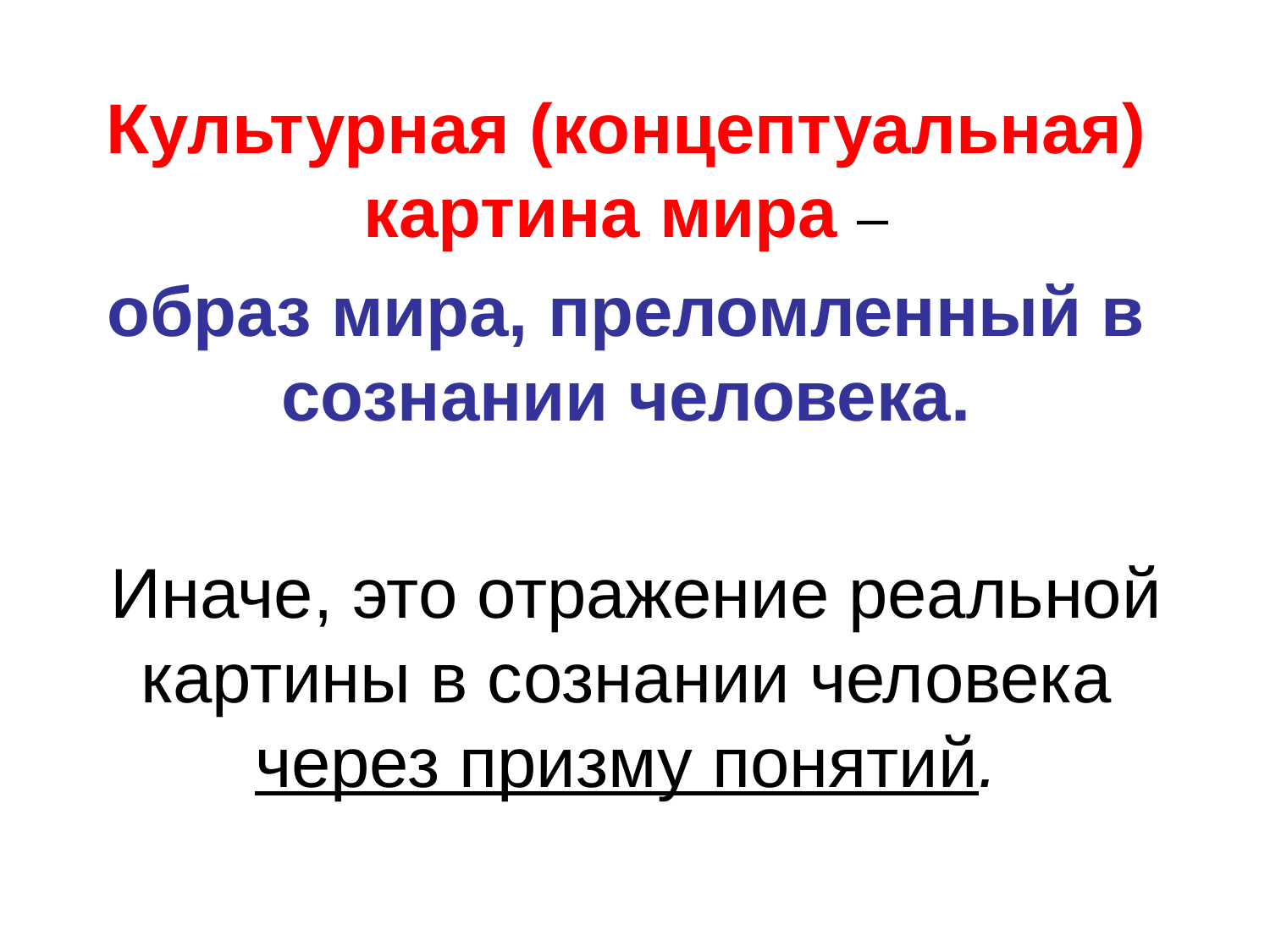

Культурная (концептуальная) картина мира –
образ мира, преломленный в сознании человека.

 Иначе, это отражение реальной картины в сознании человека через призму понятий.